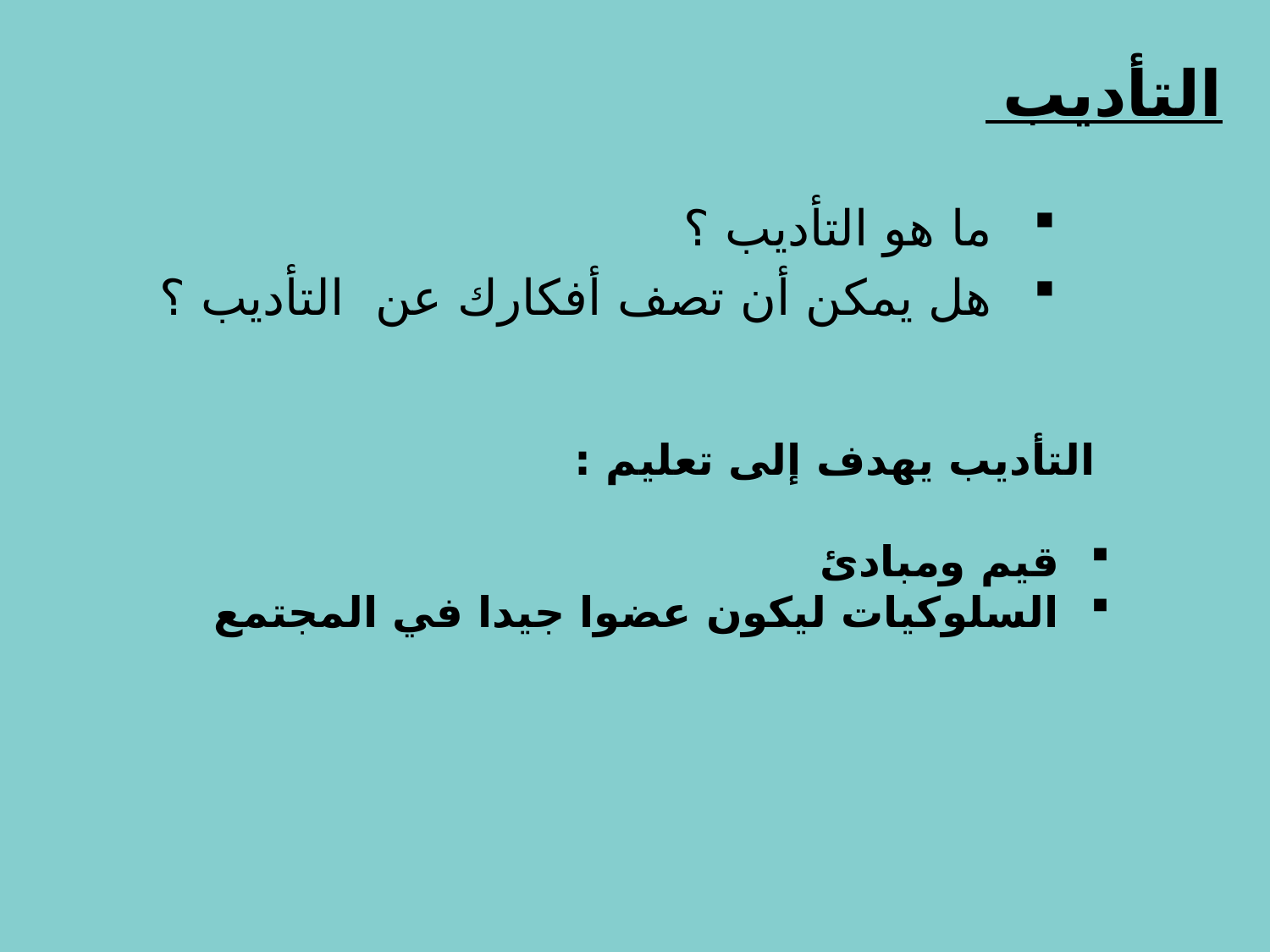

# التأديب
ما هو التأديب ؟
هل يمكن أن تصف أفكارك عن  التأديب ؟

 التأديب يهدف إلى تعليم :

قيم ومبادئ
السلوكيات ليكون عضوا جيدا في المجتمع